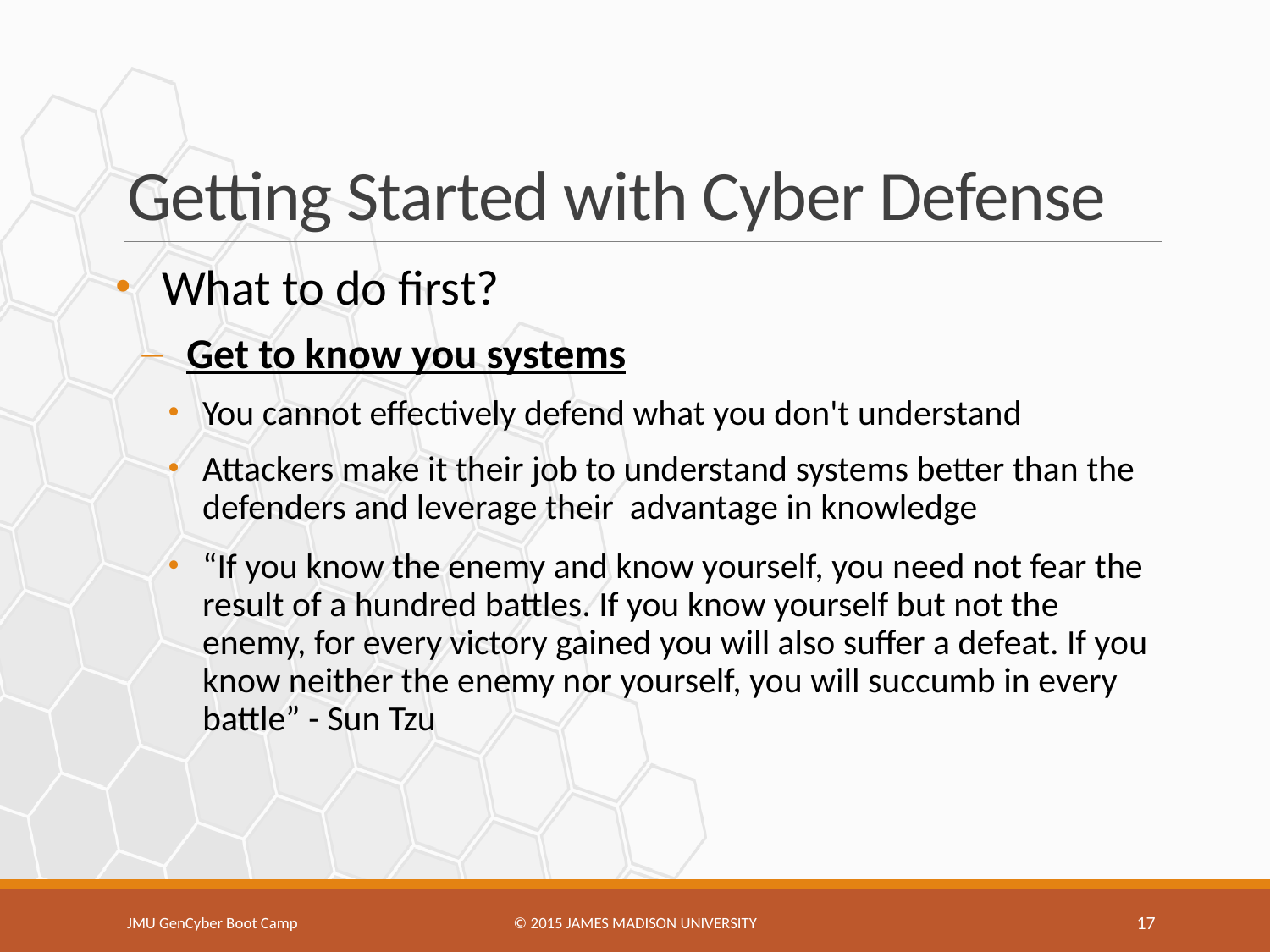

# Getting Started with Cyber Defense
What to do first?
Get to know you systems
You cannot effectively defend what you don't understand
Attackers make it their job to understand systems better than the defenders and leverage their  advantage in knowledge
“If you know the enemy and know yourself, you need not fear the result of a hundred battles. If you know yourself but not the enemy, for every victory gained you will also suffer a defeat. If you know neither the enemy nor yourself, you will succumb in every battle” - Sun Tzu
JMU GenCyber Boot Camp
© 2015 James Madison university
17